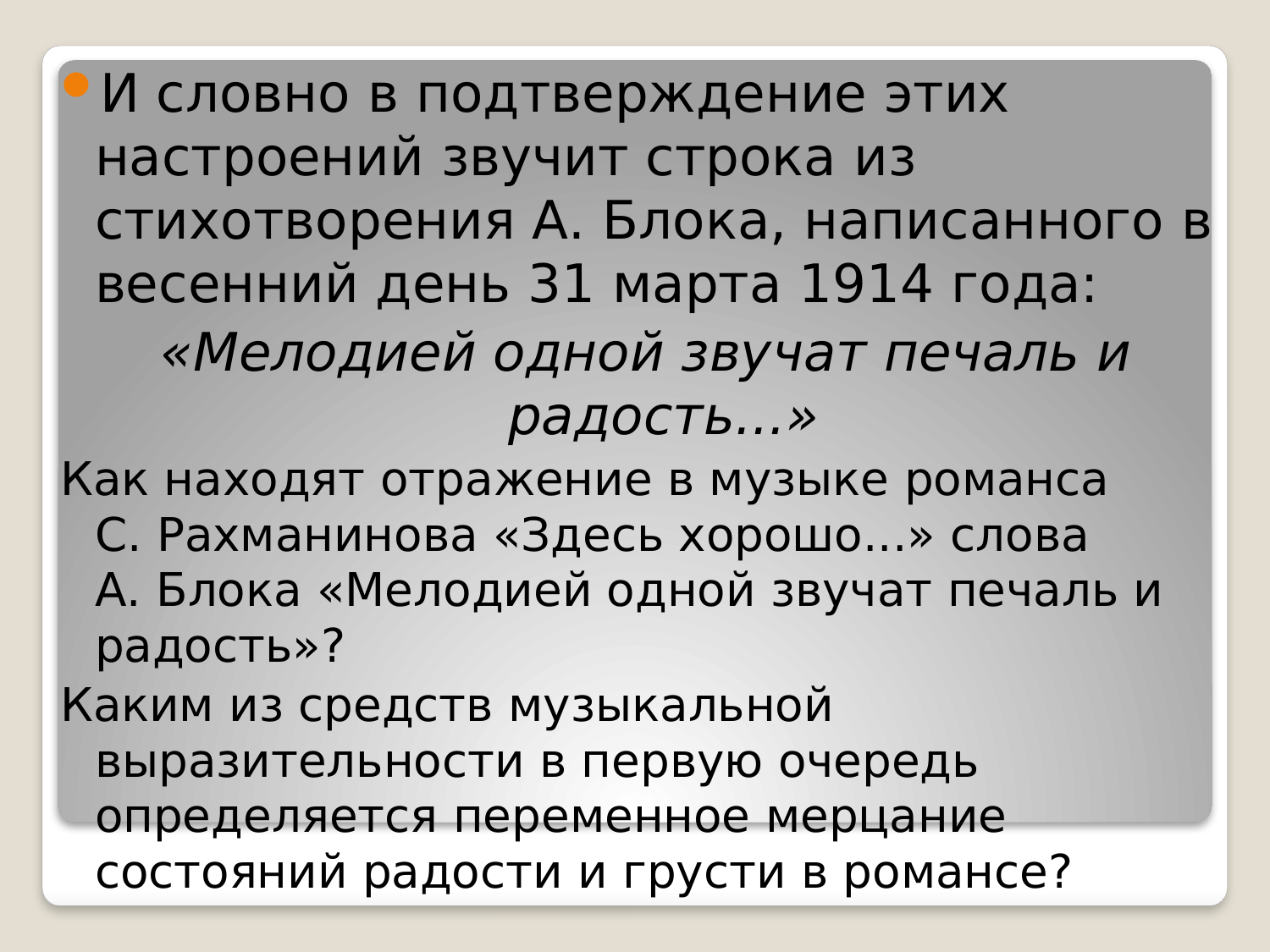

И словно в подтверждение этих настроений звучит строка из стихотворения А. Блока, написанного в весенний день 31 марта 1914 года:
«Мелодией одной звучат печаль и радость...»
Как находят отражение в музыке романса С. Рахманинова «Здесь хорошо...» слова А. Блока «Мелодией одной звучат печаль и радость»?
Каким из средств музыкальной выразительности в первую очередь определяется переменное мерцание состояний радости и грусти в романсе?